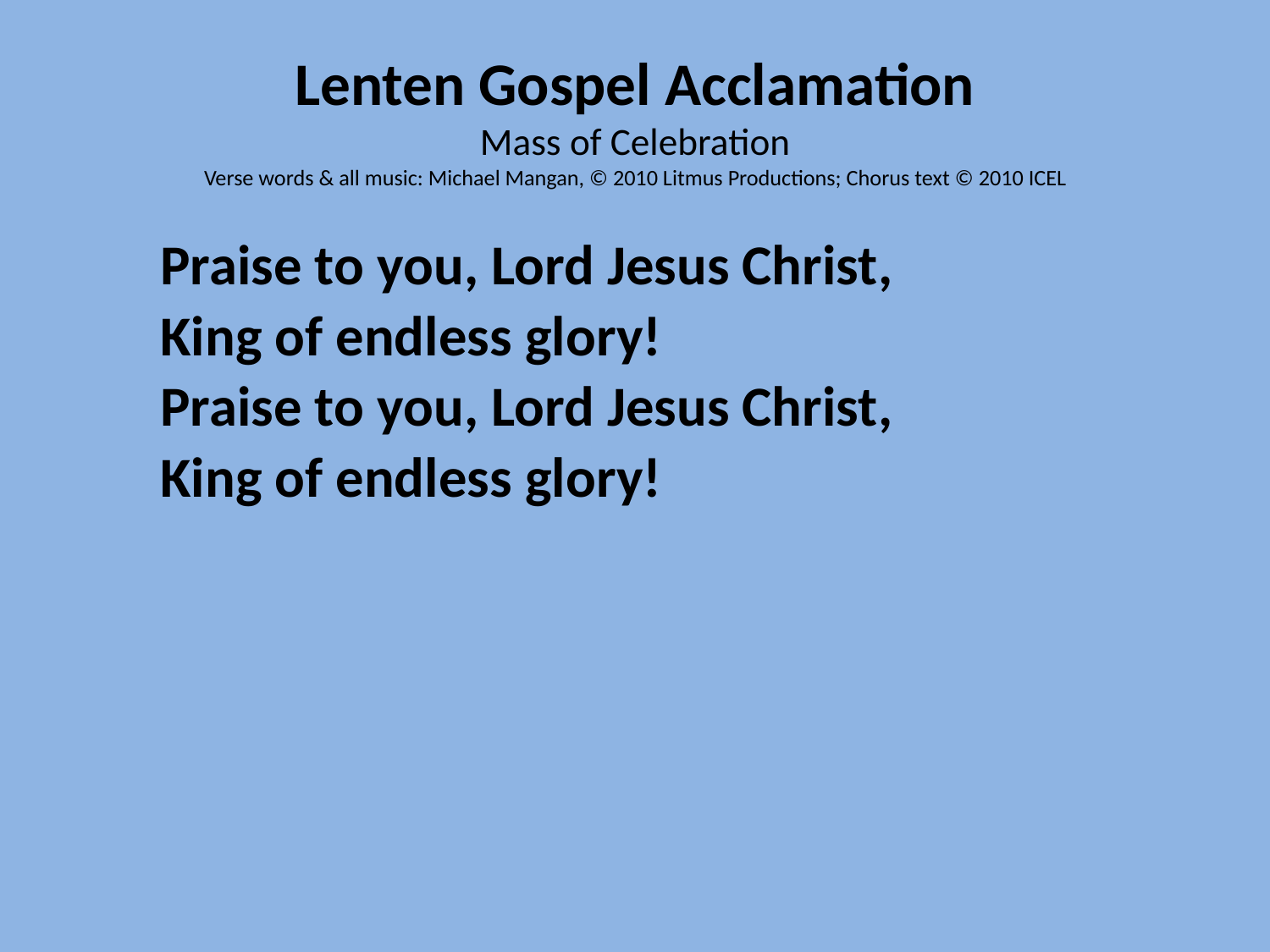

# Lenten Gospel Acclamation Mass of Celebration Verse words & all music: Michael Mangan, © 2010 Litmus Productions; Chorus text © 2010 ICEL
Praise to you, Lord Jesus Christ,
King of endless glory!
Praise to you, Lord Jesus Christ,
King of endless glory!